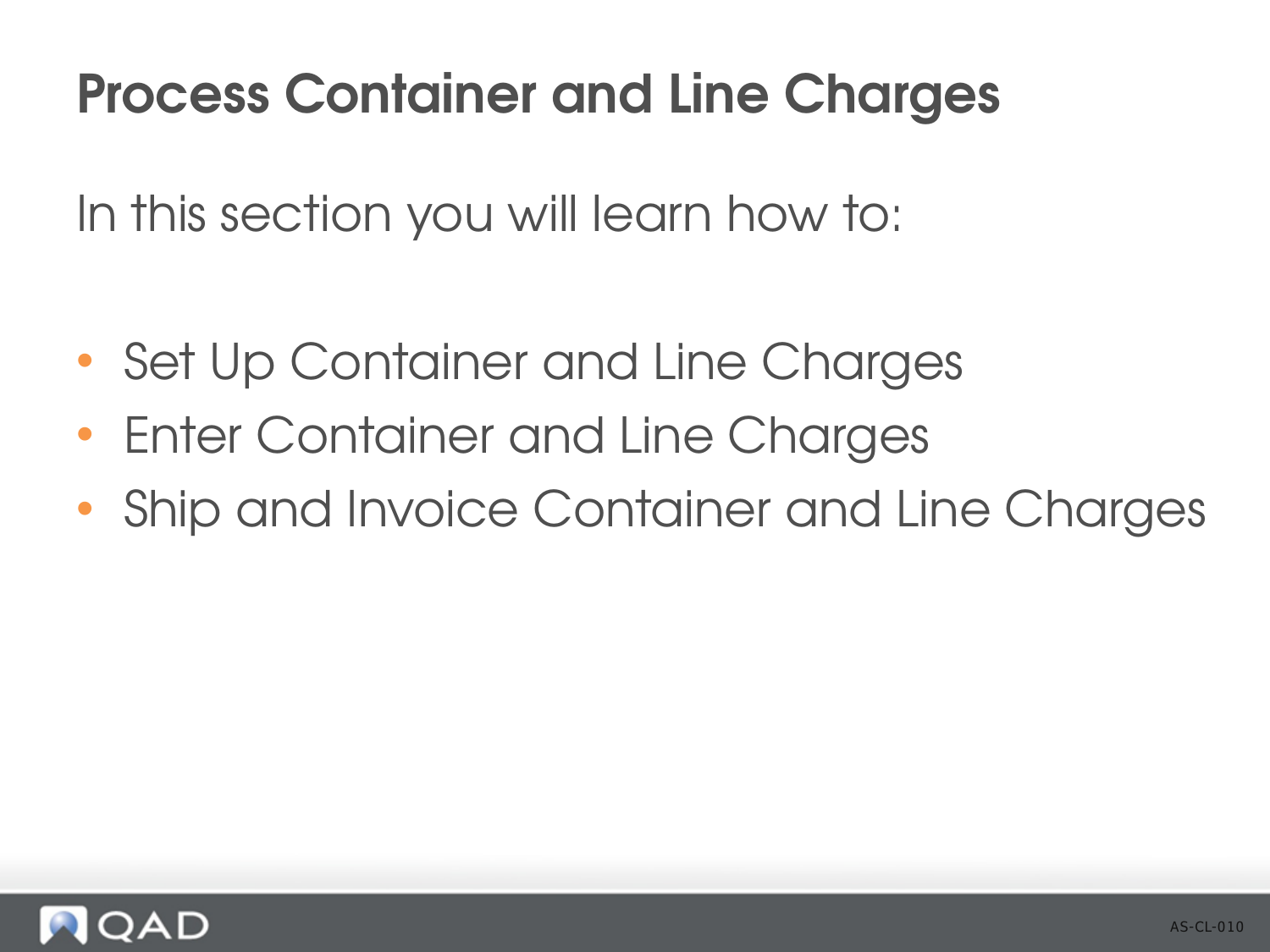

# Process Container and Line Charges
In this section you will learn how to:

Set Up Container and Line Charges
Enter Container and Line Charges
Ship and Invoice Container and Line Charges

AS-CL-010